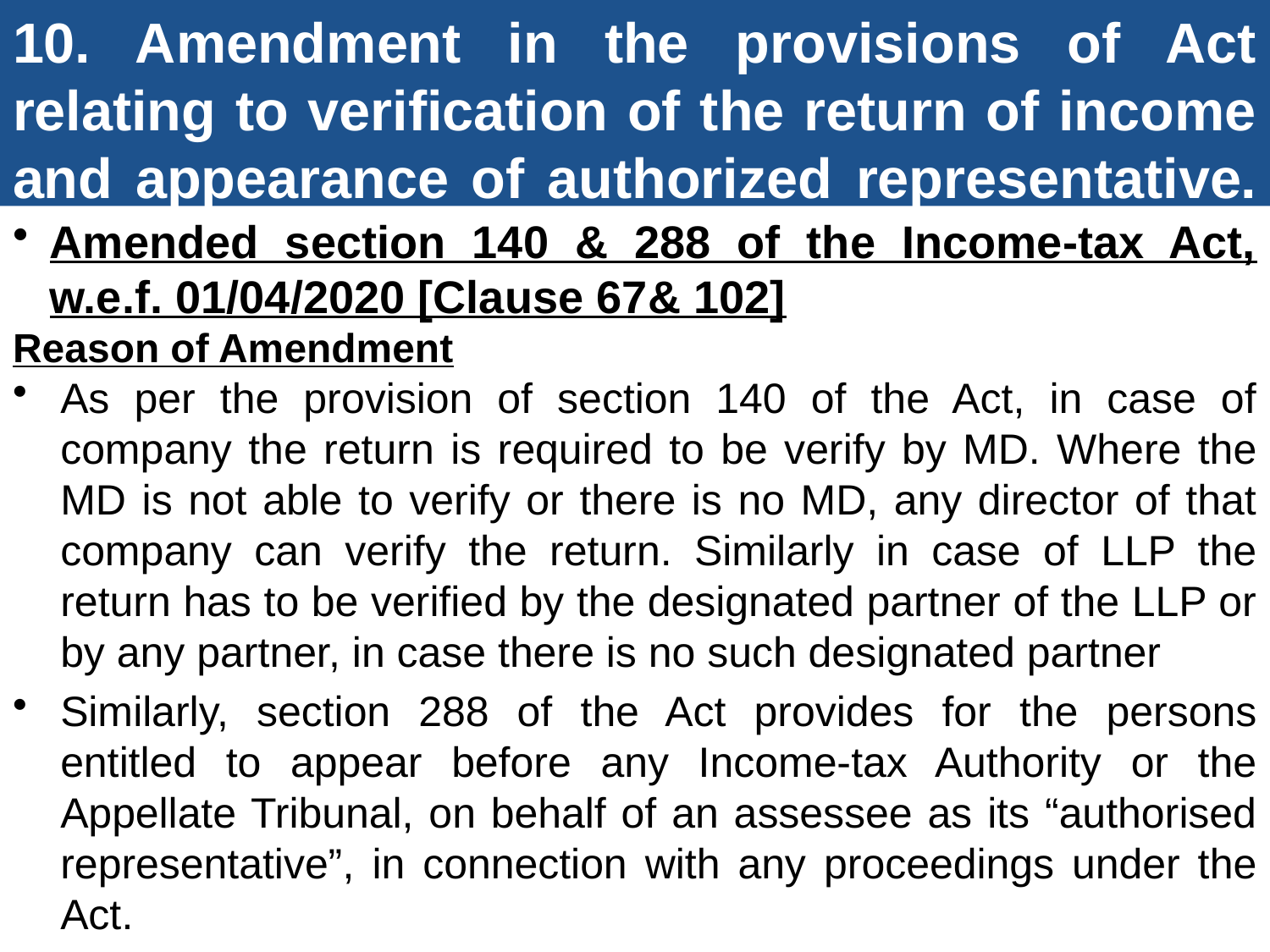

# 10. Amendment in the provisions of Act relating to verification of the return of income and appearance of authorized representative.	[Clause 67 & 102]
Amended section 140 & 288 of the Income-tax Act, w.e.f. 01/04/2020 [Clause 67& 102]
Reason of Amendment
As per the provision of section 140 of the Act, in case of company the return is required to be verify by MD. Where the MD is not able to verify or there is no MD, any director of that company can verify the return. Similarly in case of LLP the return has to be verified by the designated partner of the LLP or by any partner, in case there is no such designated partner
Similarly, section 288 of the Act provides for the persons entitled to appear before any Income-tax Authority or the Appellate Tribunal, on behalf of an assessee as its “authorised representative”, in connection with any proceedings under the Act.
226